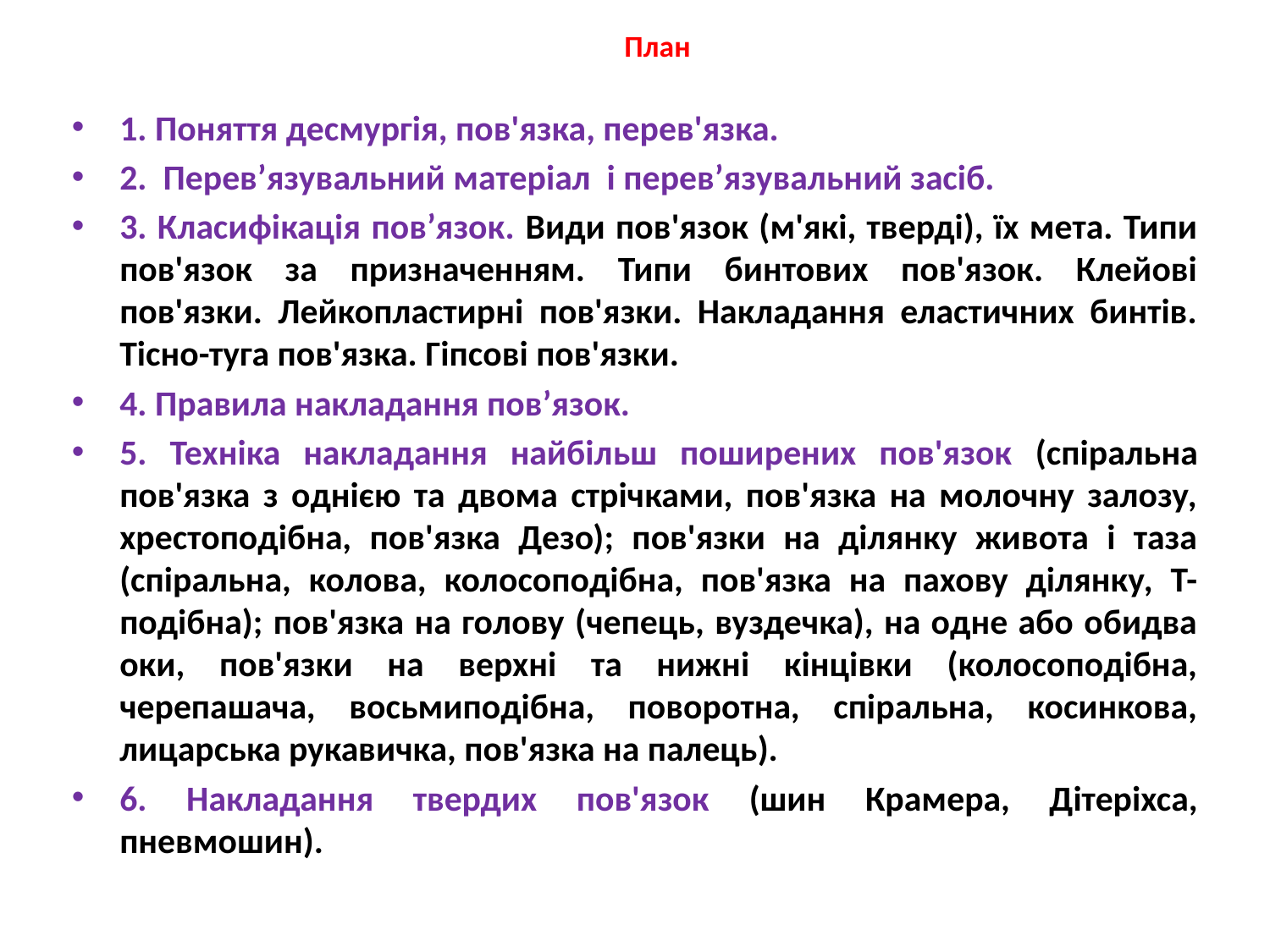

План
1. Поняття десмургія, пов'язка, перев'язка.
2.  Перев’язувальний матеріал  і перев’язувальний засіб.
3. Класифікація пов’язок. Види пов'язок (м'які, тверді), їх мета. Типи пов'язок за призначенням. Типи бинтових пов'язок. Клейові пов'язки. Лейкопластирні пов'язки. Накладання еластичних бинтів. Тісно-туга пов'язка. Гіпсові пов'язки.
4. Правила накладання пов’язок.
5. Техніка накладання найбільш поширених пов'язок (спіральна пов'язка з однією та двома стрічками, пов'язка на молочну залозу, хрестоподібна, пов'язка Дезо); пов'язки на ділянку живота і таза (спіральна, колова, колосоподібна, пов'язка на пахову ділянку, Т-подібна); пов'язка на голову (чепець, вуздечка), на одне або обидва оки, пов'язки на верхні та нижні кінцівки (колосоподібна, черепашача, восьмиподібна, поворотна, спіральна, косинкова, лицарська рукавичка, пов'язка на палець).
6. Накладання твердих пов'язок (шин Крамера, Дітеріхса, пневмошин).